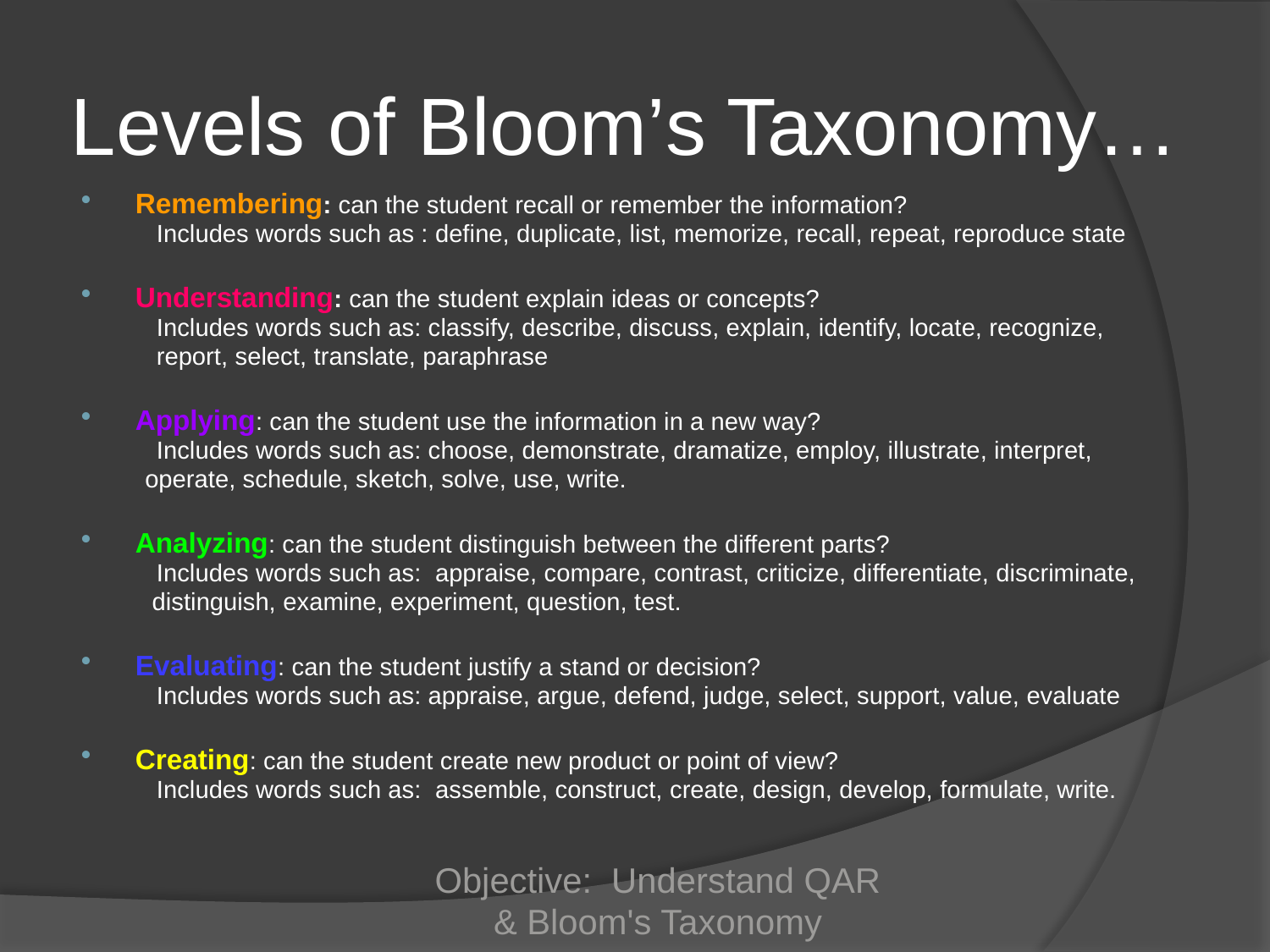

Levels of Bloom’s Taxonomy…
Remembering: can the student recall or remember the information?
	   Includes words such as : define, duplicate, list, memorize, recall, repeat, reproduce state

Understanding: can the student explain ideas or concepts?
	   Includes words such as: classify, describe, discuss, explain, identify, locate, recognize,
  	   report, select, translate, paraphrase

Applying: can the student use the information in a new way?
	   Includes words such as: choose, demonstrate, dramatize, employ, illustrate, interpret,
         operate, schedule, sketch, solve, use, write.

Analyzing: can the student distinguish between the different parts?
	   Includes words such as:  appraise, compare, contrast, criticize, differentiate, discriminate,
          distinguish, examine, experiment, question, test.

Evaluating: can the student justify a stand or decision?
	   Includes words such as: appraise, argue, defend, judge, select, support, value, evaluate

Creating: can the student create new product or point of view?
	   Includes words such as:  assemble, construct, create, design, develop, formulate, write.
Objective:  Understand QAR & Bloom's Taxonomy